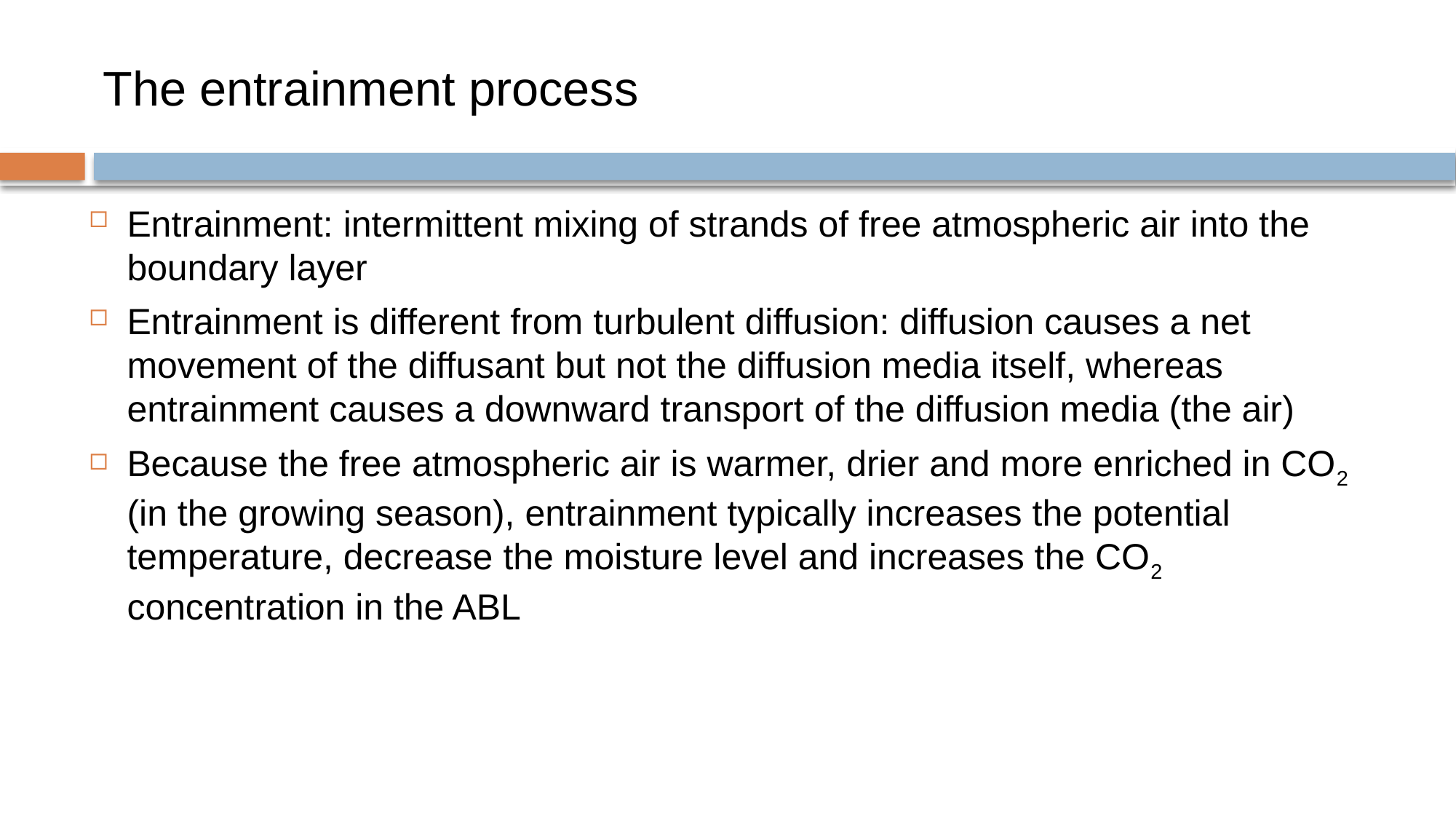

# The entrainment process
Entrainment: intermittent mixing of strands of free atmospheric air into the boundary layer
Entrainment is different from turbulent diffusion: diffusion causes a net movement of the diffusant but not the diffusion media itself, whereas entrainment causes a downward transport of the diffusion media (the air)
Because the free atmospheric air is warmer, drier and more enriched in CO2 (in the growing season), entrainment typically increases the potential temperature, decrease the moisture level and increases the CO2 concentration in the ABL